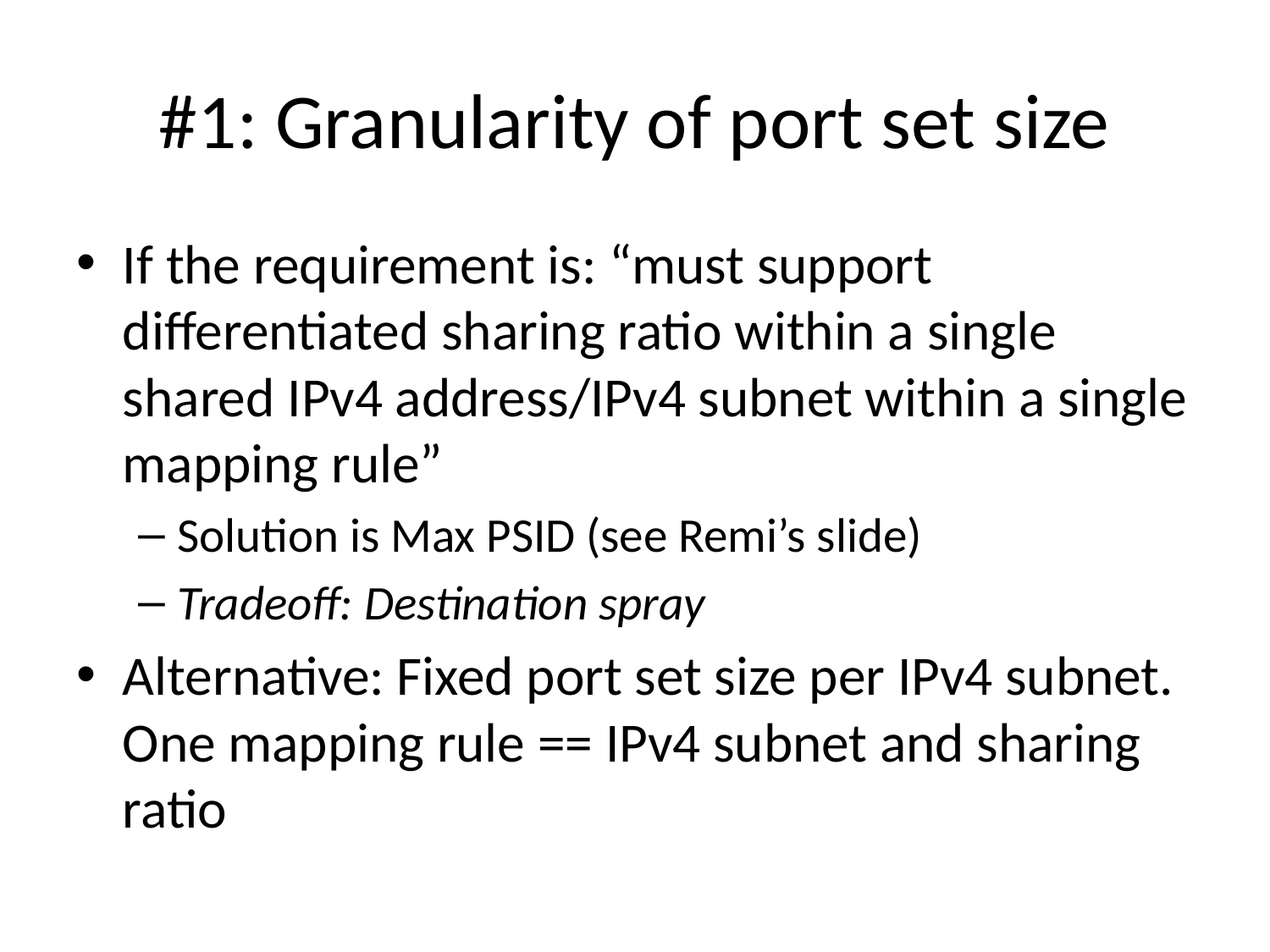

# #1: Granularity of port set size
If the requirement is: “must support differentiated sharing ratio within a single shared IPv4 address/IPv4 subnet within a single mapping rule”
Solution is Max PSID (see Remi’s slide)
Tradeoff: Destination spray
Alternative: Fixed port set size per IPv4 subnet. One mapping rule == IPv4 subnet and sharing ratio